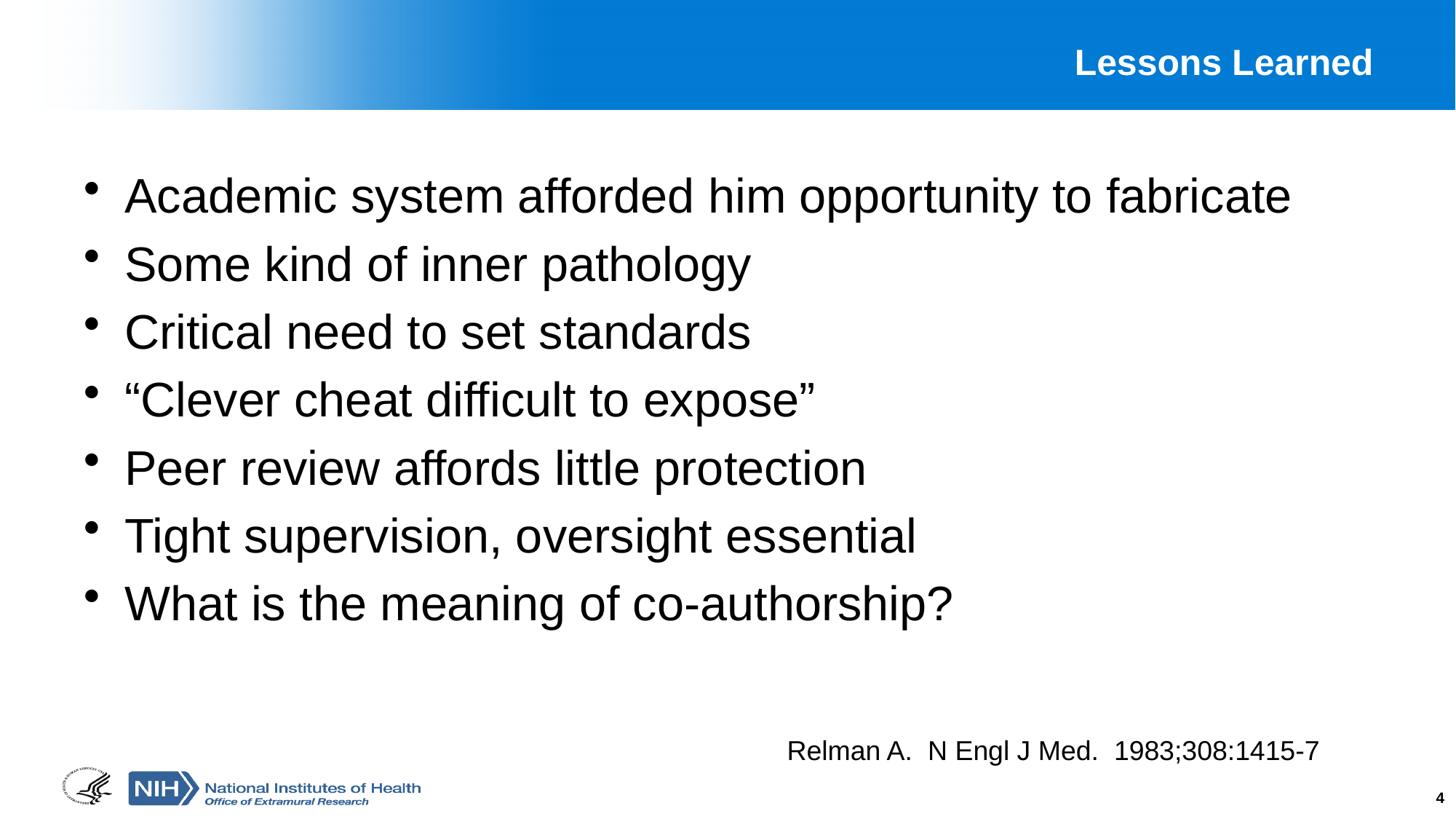

# Lessons Learned
Academic system afforded him opportunity to fabricate
Some kind of inner pathology
Critical need to set standards
“Clever cheat difficult to expose”
Peer review affords little protection
Tight supervision, oversight essential
What is the meaning of co-authorship?
Relman A.  N Engl J Med.  1983;308:1415-7
4